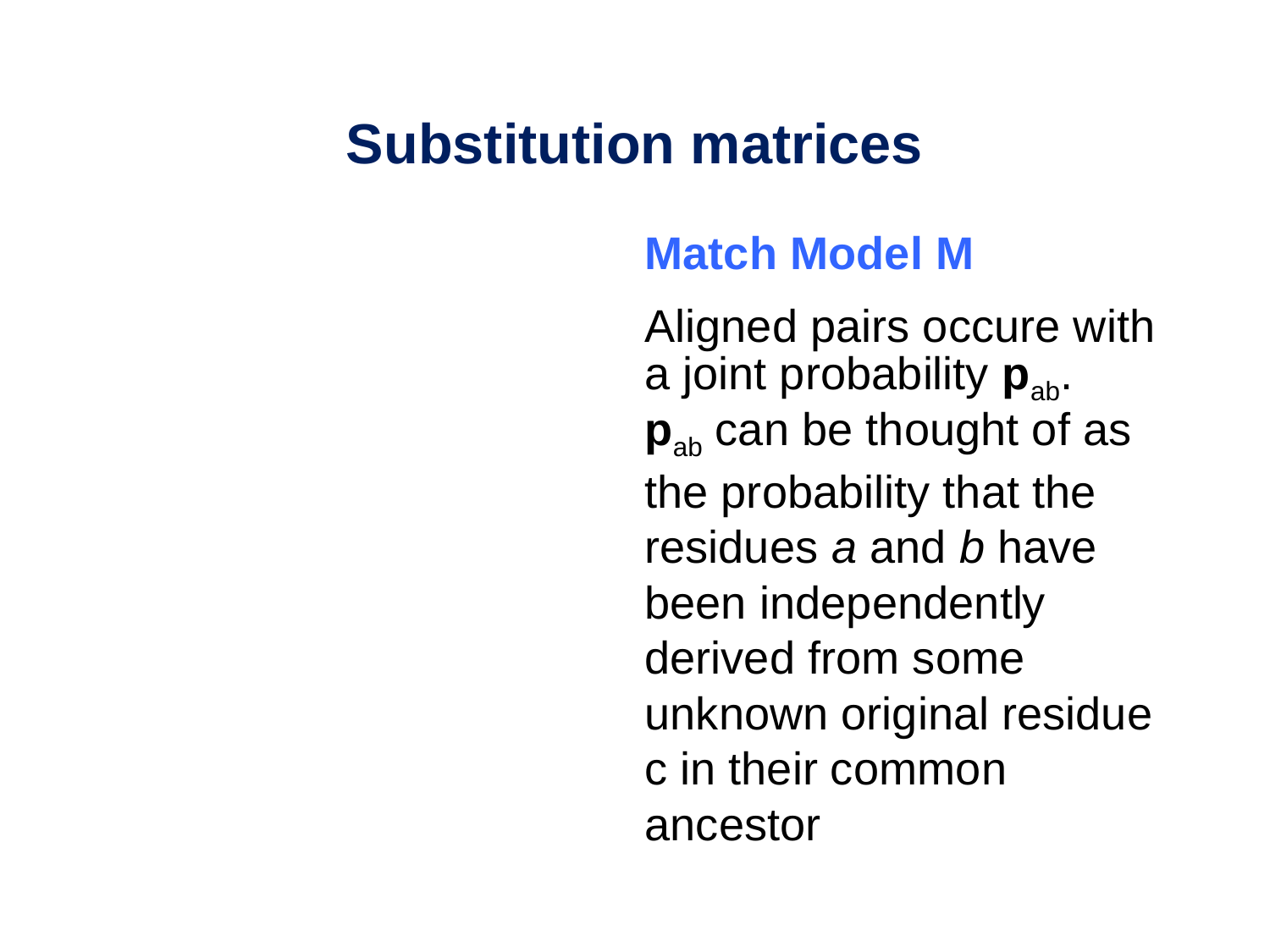

Substitution matrices
Match Model M
Aligned pairs occure with a joint probability pab.
pab can be thought of as the probability that the residues a and b have been independently derived from some unknown original residue c in their common ancestor